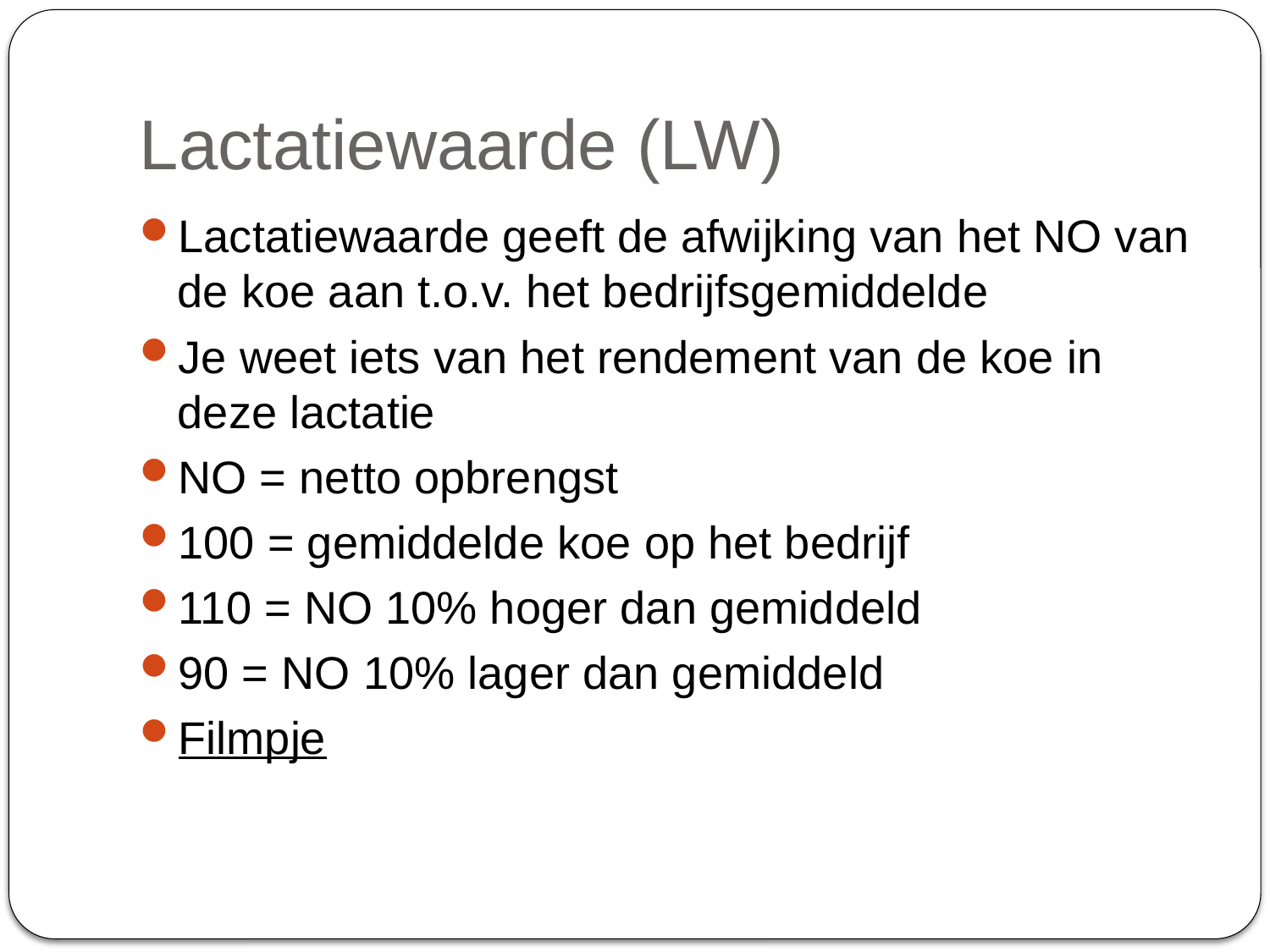

# Lactatiewaarde (LW)
Lactatiewaarde geeft de afwijking van het NO van de koe aan t.o.v. het bedrijfsgemiddelde
Je weet iets van het rendement van de koe in deze lactatie
NO = netto opbrengst
100 = gemiddelde koe op het bedrijf
110 = NO 10% hoger dan gemiddeld
90 = NO 10% lager dan gemiddeld
Filmpje